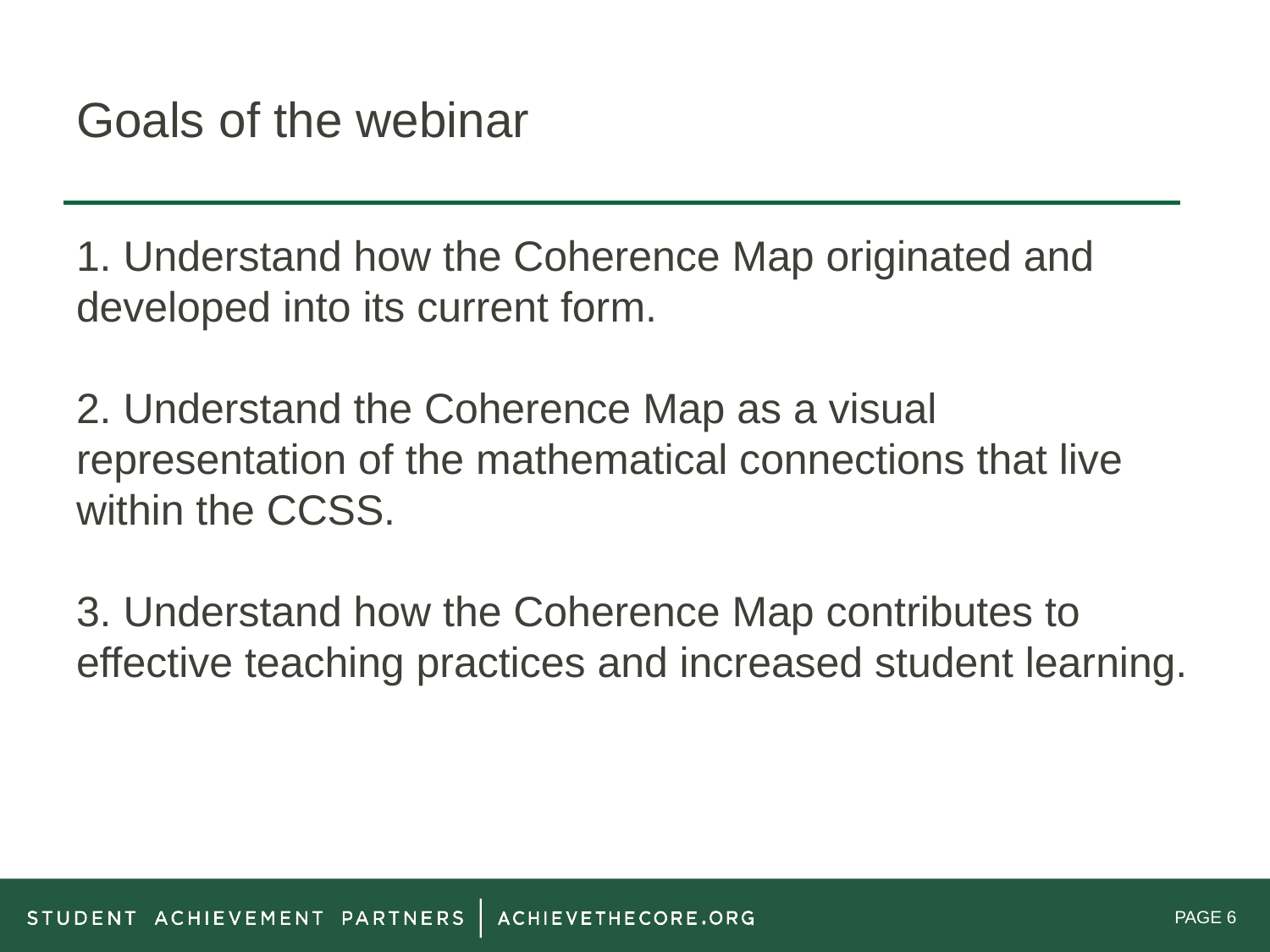

# Goals of the webinar
1. Understand how the Coherence Map originated and developed into its current form.

2. Understand the Coherence Map as a visual representation of the mathematical connections that live within the CCSS.

3. Understand how the Coherence Map contributes to effective teaching practices and increased student learning.